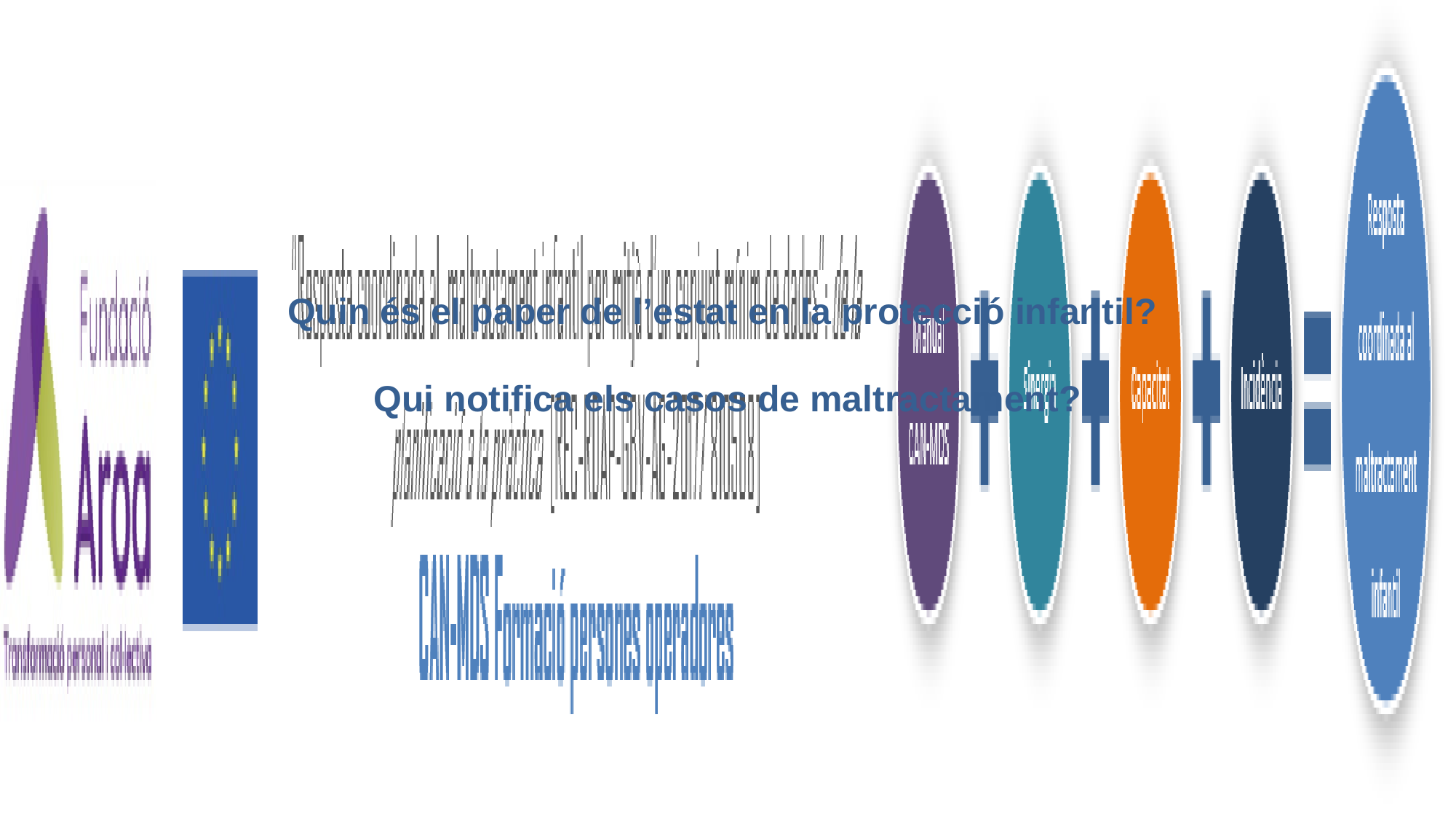

Quin és el paper de l’estat en la protecció infantil?

Qui notifica els casos de maltractament?